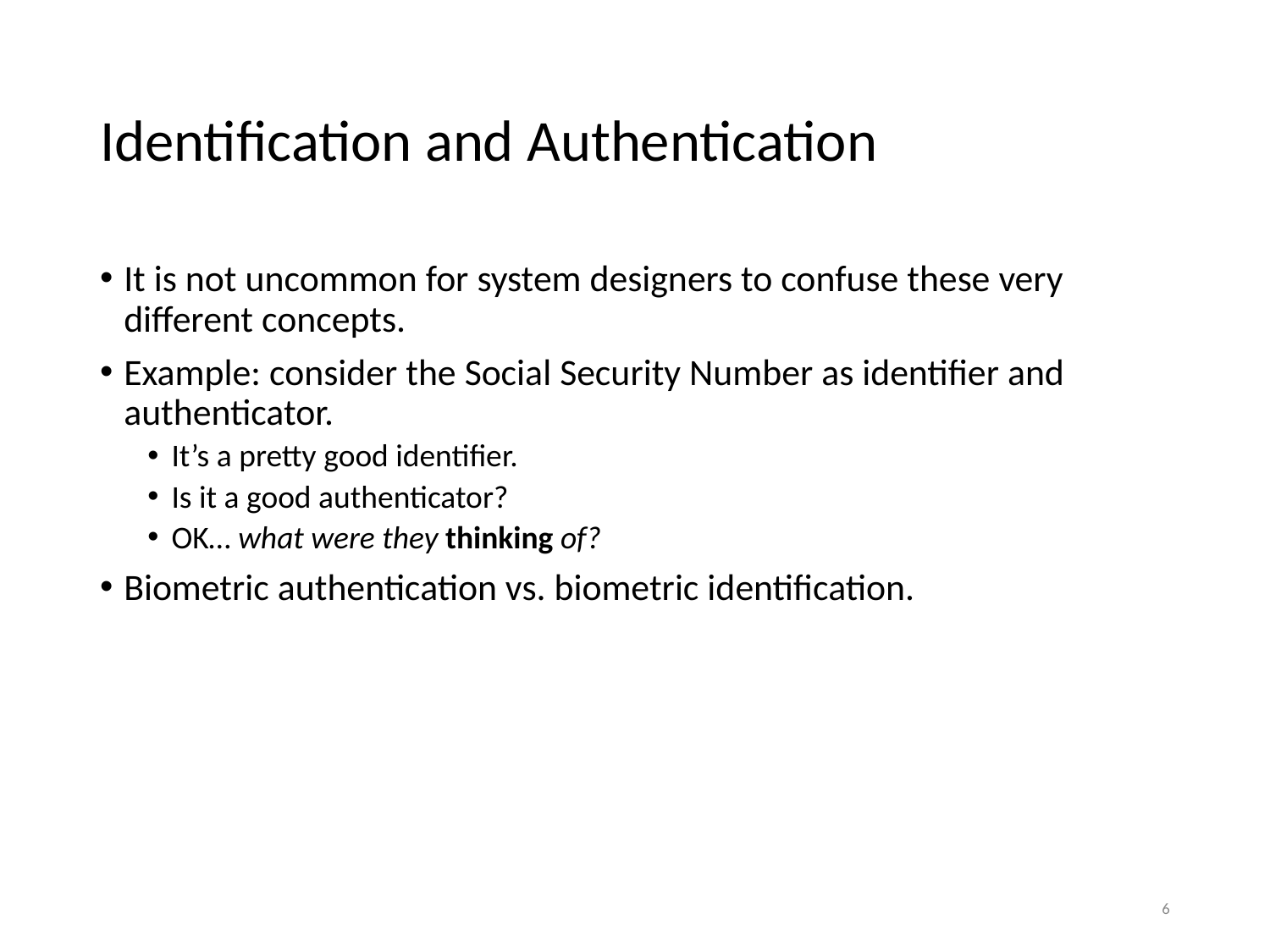

# Identification and Authentication
It is not uncommon for system designers to confuse these very different concepts.
Example: consider the Social Security Number as identifier and authenticator.
It’s a pretty good identifier.
Is it a good authenticator?
OK… what were they thinking of?
Biometric authentication vs. biometric identification.
6